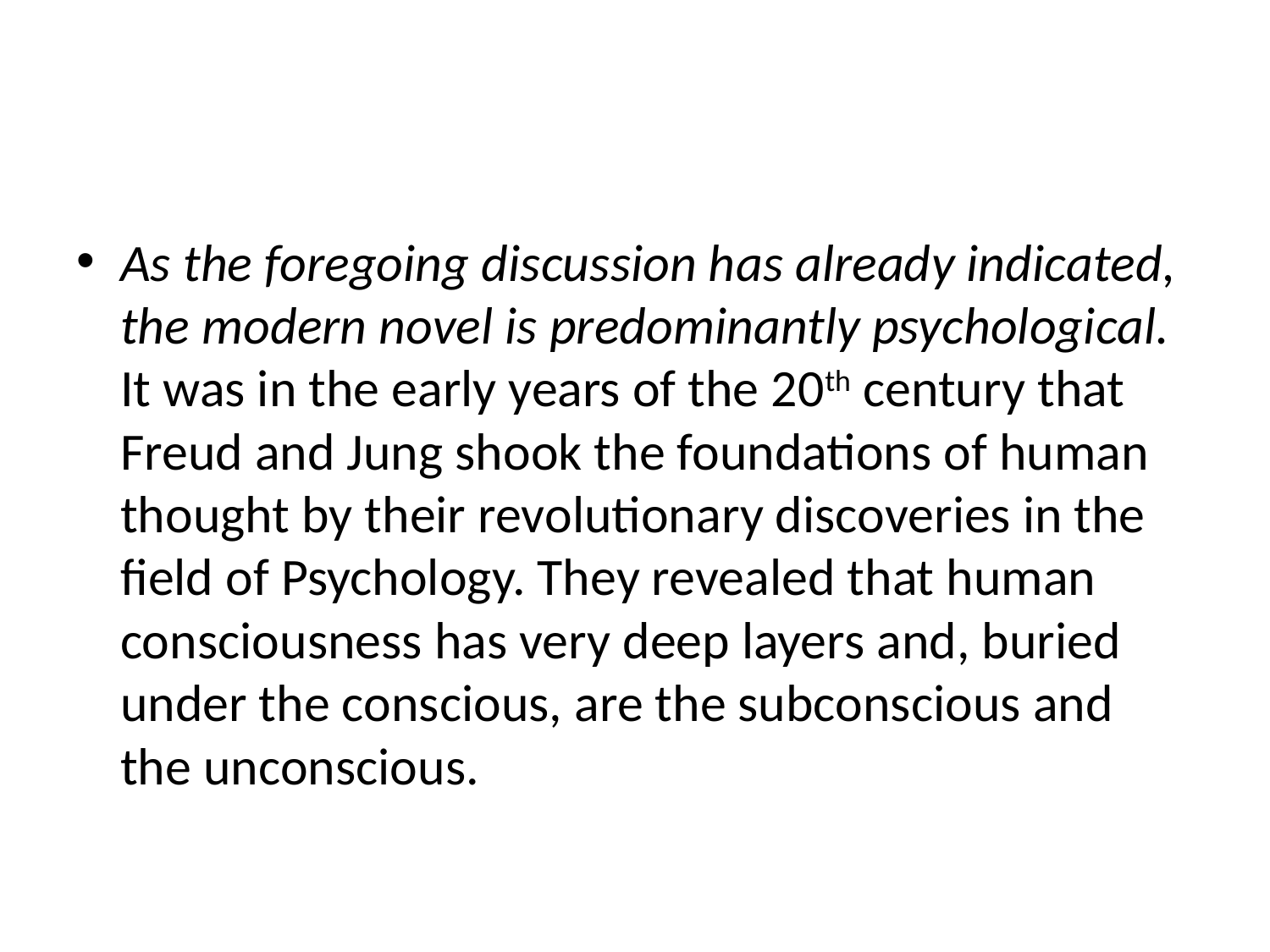

#
As the foregoing discussion has already indicated, the modern novel is predominantly psychological. It was in the early years of the 20th century that Freud and Jung shook the foundations of human thought by their revolutionary discoveries in the field of Psychology. They revealed that human consciousness has very deep layers and, buried under the conscious, are the subconscious and the unconscious.